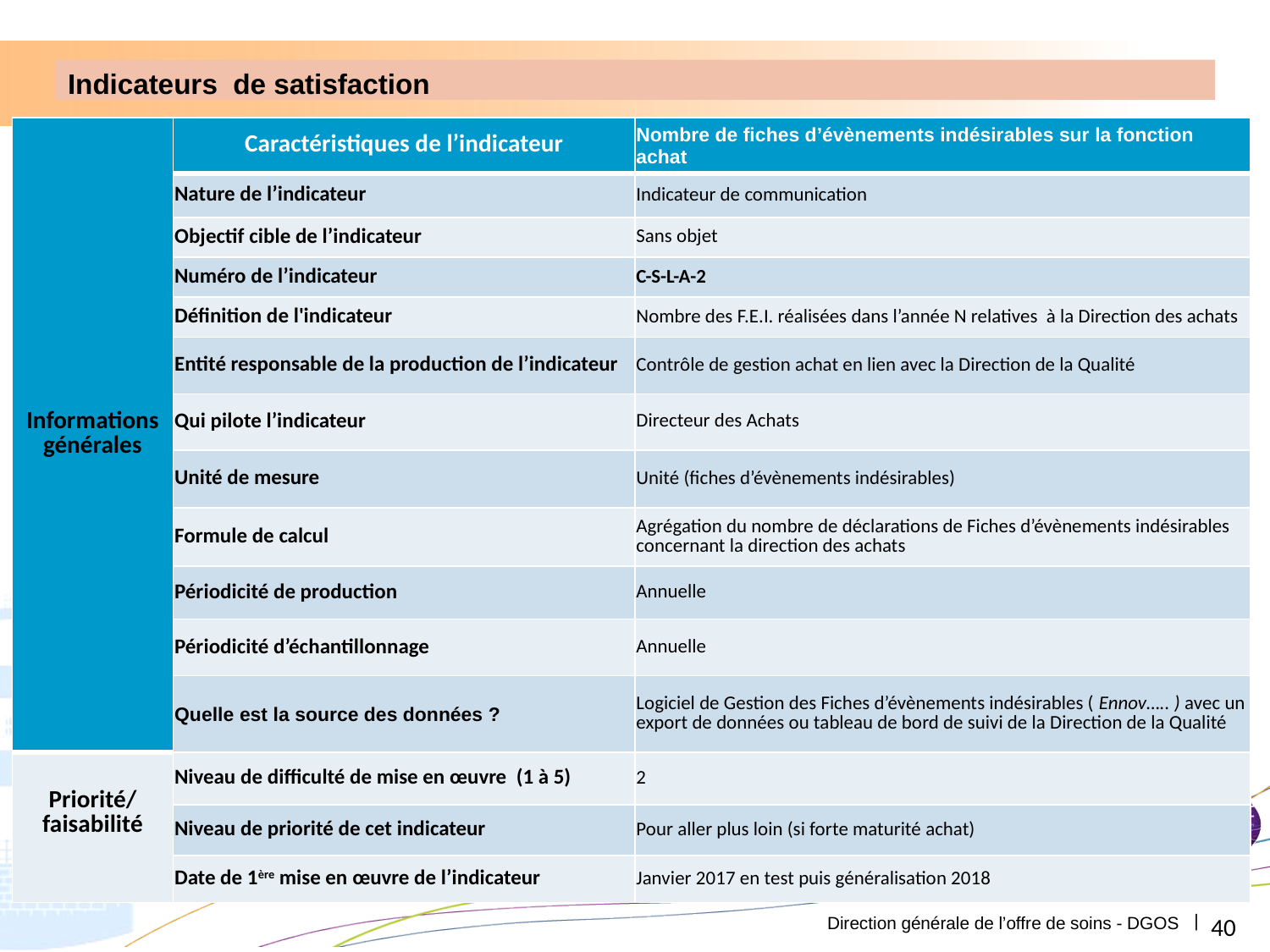

Indicateurs  de satisfaction
| Informations générales | Caractéristiques de l’indicateur | Nombre de fiches d’évènements indésirables sur la fonction achat |
| --- | --- | --- |
|  | Nature de l’indicateur | Indicateur de communication |
|  | Objectif cible de l’indicateur | Sans objet |
|  | Numéro de l’indicateur | C-S-L-A-2 |
|  | Définition de l'indicateur | Nombre des F.E.I. réalisées dans l’année N relatives à la Direction des achats |
|  | Entité responsable de la production de l’indicateur | Contrôle de gestion achat en lien avec la Direction de la Qualité |
|  | Qui pilote l’indicateur | Directeur des Achats |
|  | Unité de mesure | Unité (fiches d’évènements indésirables) |
|  | Formule de calcul | Agrégation du nombre de déclarations de Fiches d’évènements indésirables concernant la direction des achats |
|  | Périodicité de production | Annuelle |
|  | Périodicité d’échantillonnage | Annuelle |
|  | Quelle est la source des données ? | Logiciel de Gestion des Fiches d’évènements indésirables ( Ennov….. ) avec un export de données ou tableau de bord de suivi de la Direction de la Qualité |
| Priorité/ faisabilité | Niveau de difficulté de mise en œuvre (1 à 5) | 2 |
|  | Niveau de priorité de cet indicateur | Pour aller plus loin (si forte maturité achat) |
|  | Date de 1ère mise en œuvre de l’indicateur | Janvier 2017 en test puis généralisation 2018 |
40